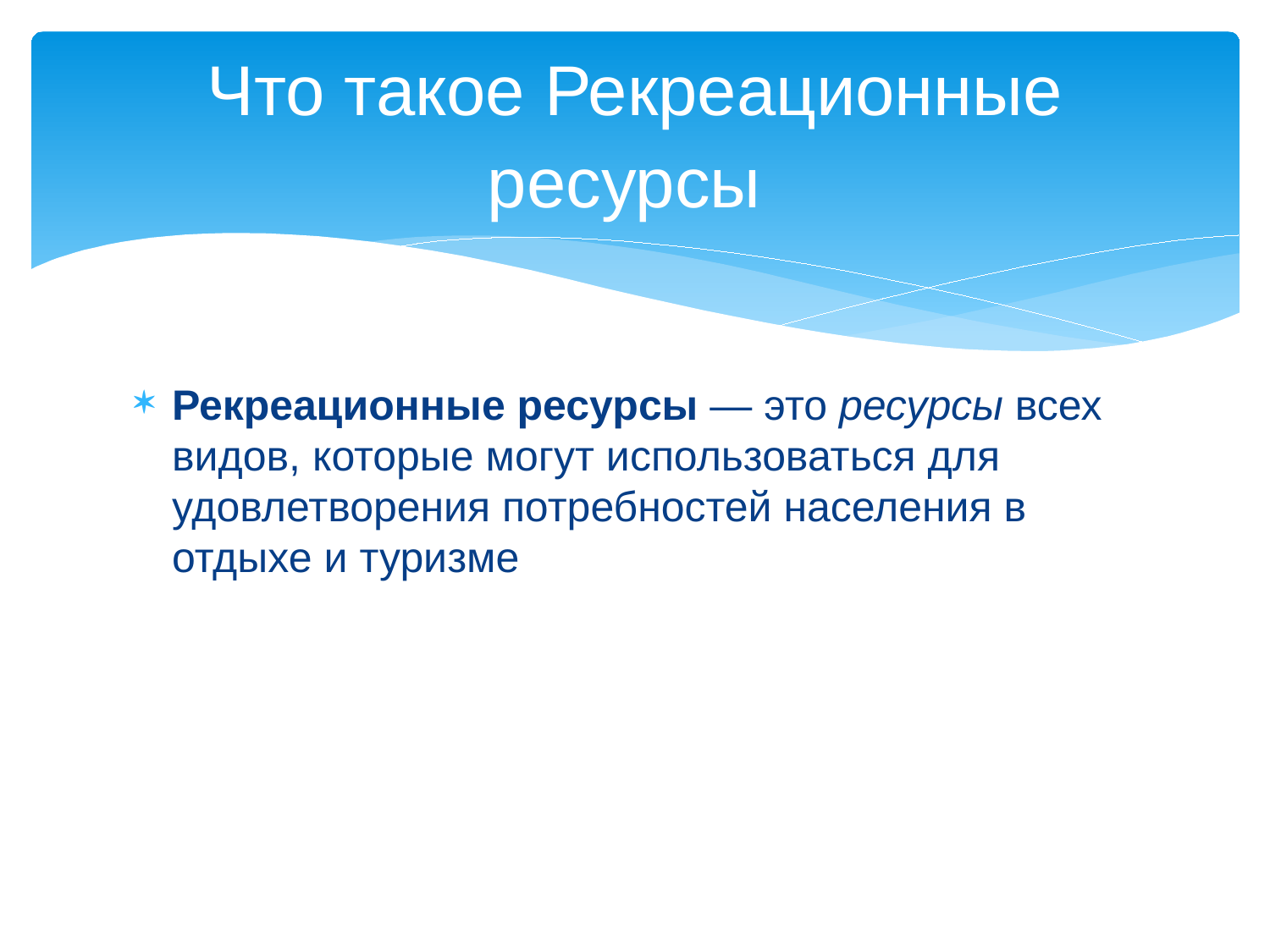

# Что такое Рекреационные ресурсы
Рекреационные ресурсы — это ресурсы всех видов, которые могут использоваться для удовлетворения потребностей населения в отдыхе и туризме